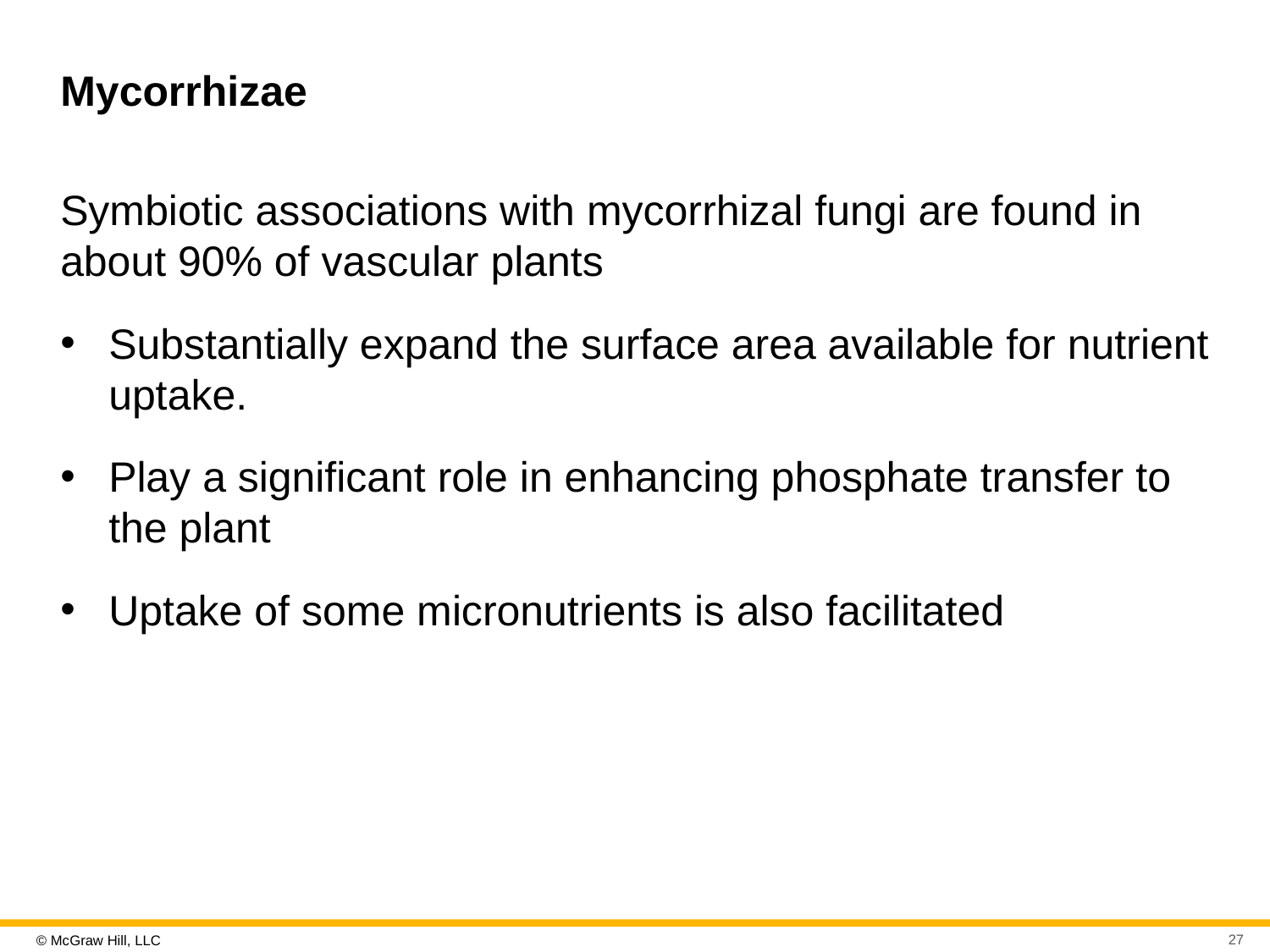

# Mycorrhizae
Symbiotic associations with mycorrhizal fungi are found in about 90% of vascular plants
Substantially expand the surface area available for nutrient uptake.
Play a significant role in enhancing phosphate transfer to the plant
Uptake of some micronutrients is also facilitated
27